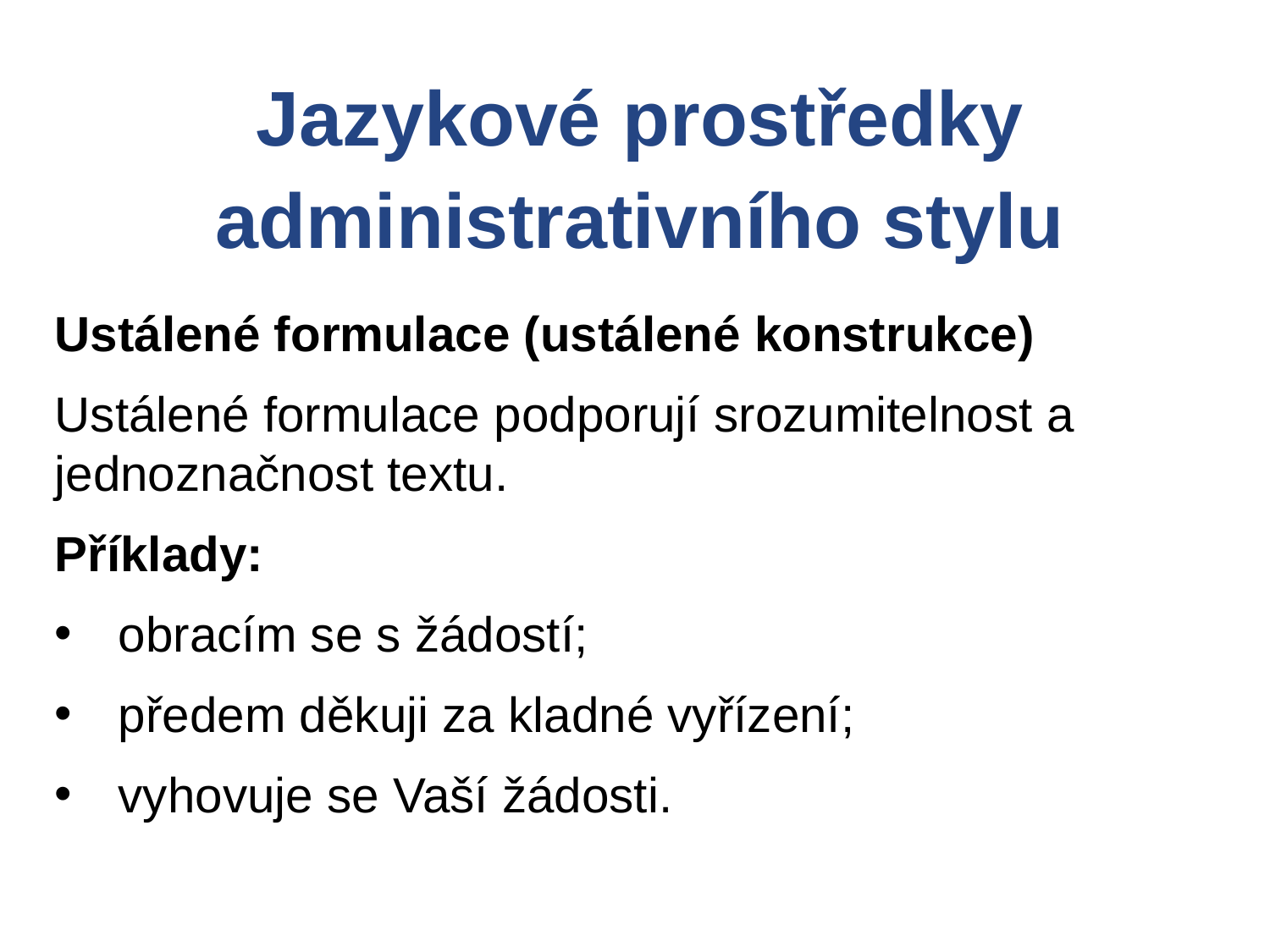

Jazykové prostředky administrativního stylu
Ustálené formulace (ustálené konstrukce)
Ustálené formulace podporují srozumitelnost a jednoznačnost textu.
Příklady:
obracím se s žádostí;
předem děkuji za kladné vyřízení;
vyhovuje se Vaší žádosti.